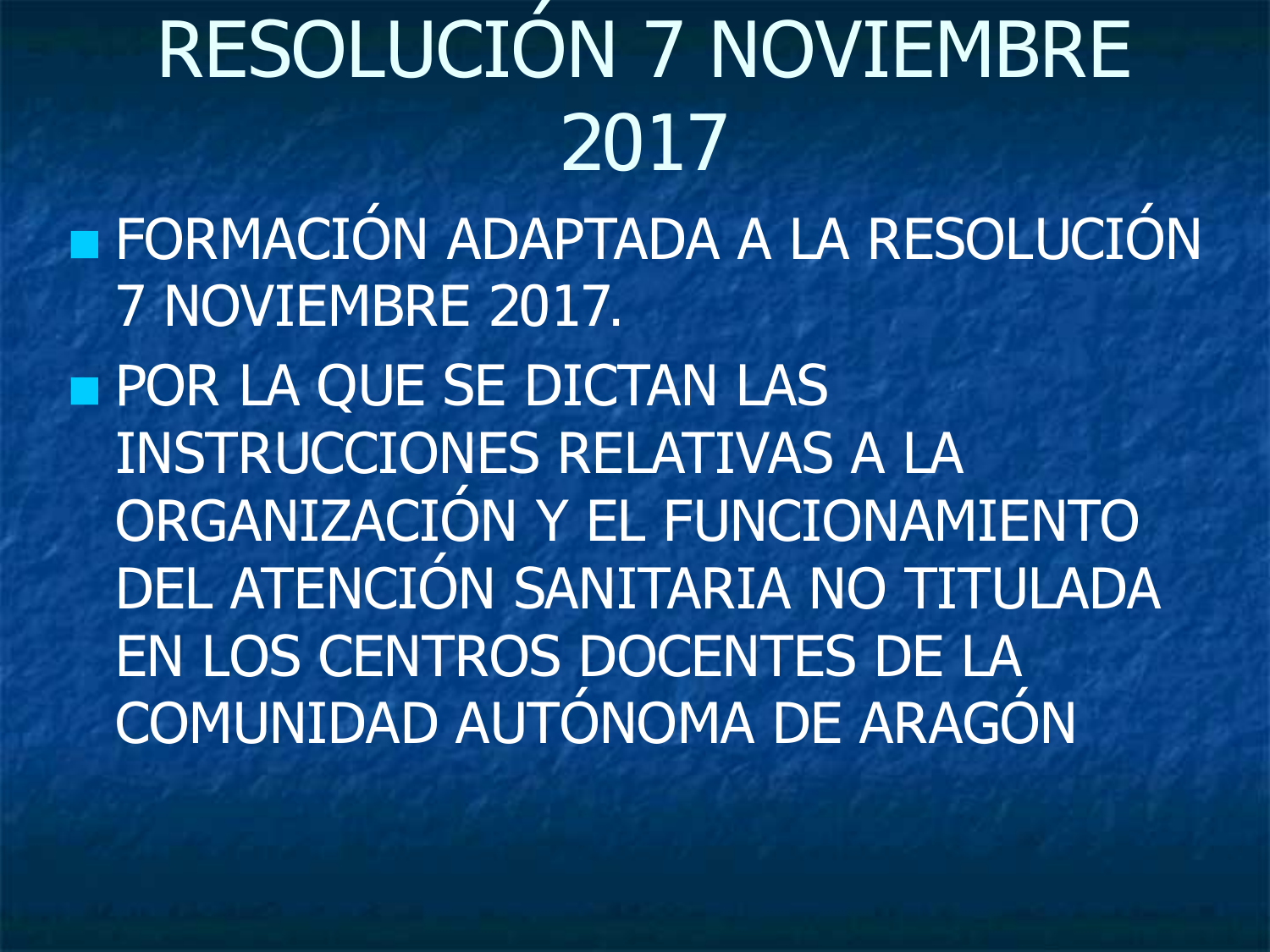

# RESOLUCIÓN 7 NOVIEMBRE 2017
FORMACIÓN ADAPTADA A LA RESOLUCIÓN 7 NOVIEMBRE 2017.
POR LA QUE SE DICTAN LAS INSTRUCCIONES RELATIVAS A LA ORGANIZACIÓN Y EL FUNCIONAMIENTO DEL ATENCIÓN SANITARIA NO TITULADA EN LOS CENTROS DOCENTES DE LA COMUNIDAD AUTÓNOMA DE ARAGÓN